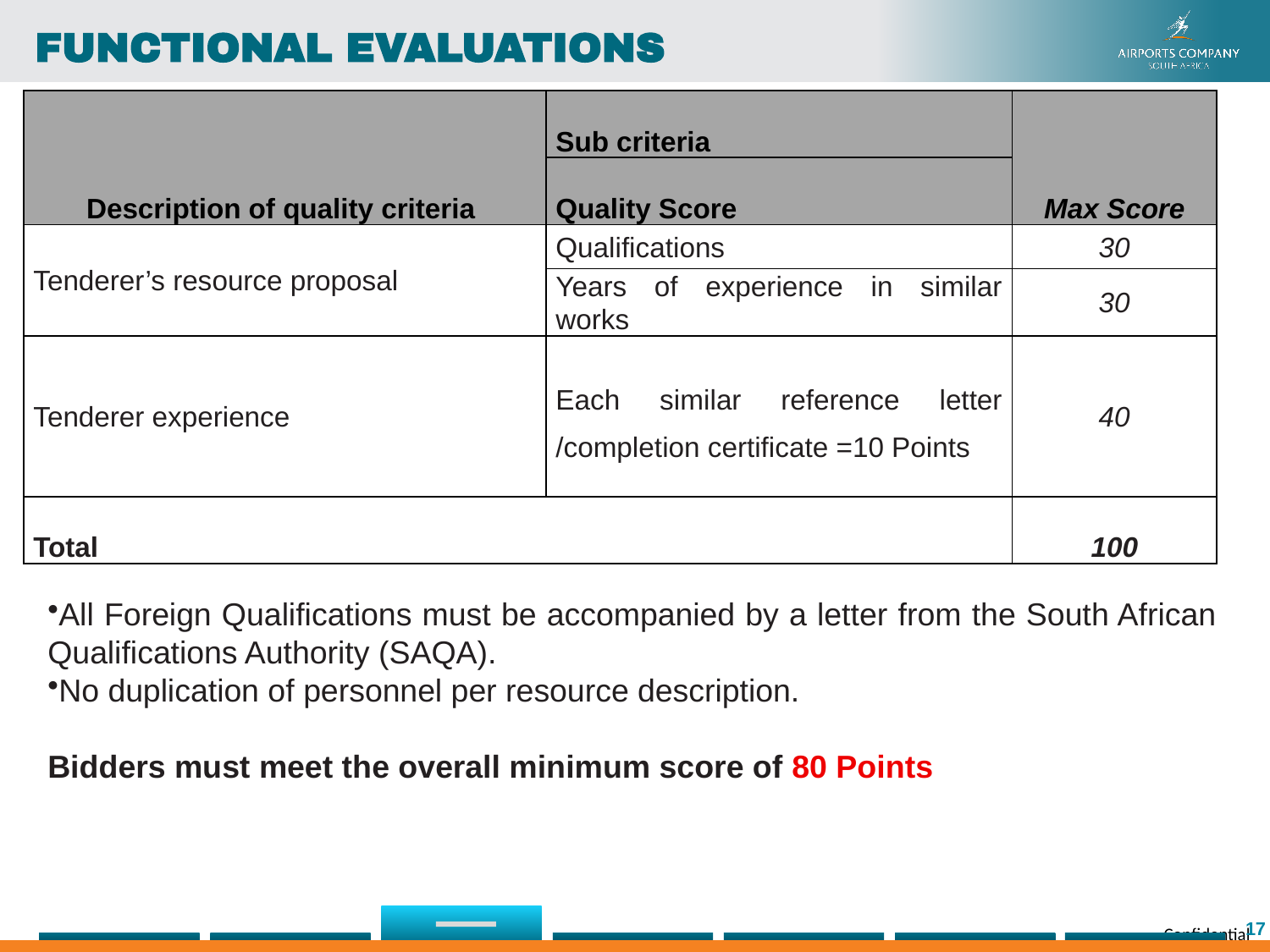

functional evaluations
| Description of quality criteria | Sub criteria | Max Score |
| --- | --- | --- |
|  | Quality Score |  |
| Tenderer’s resource proposal | Qualifications | 30 |
|  | Years of experience in similar works | 30 |
| Tenderer experience | Each similar reference letter /completion certificate =10 Points | 40 |
| Total |  | 100 |
All Foreign Qualifications must be accompanied by a letter from the South African Qualifications Authority (SAQA).
No duplication of personnel per resource description.

Bidders must meet the overall minimum score of 80 Points

17